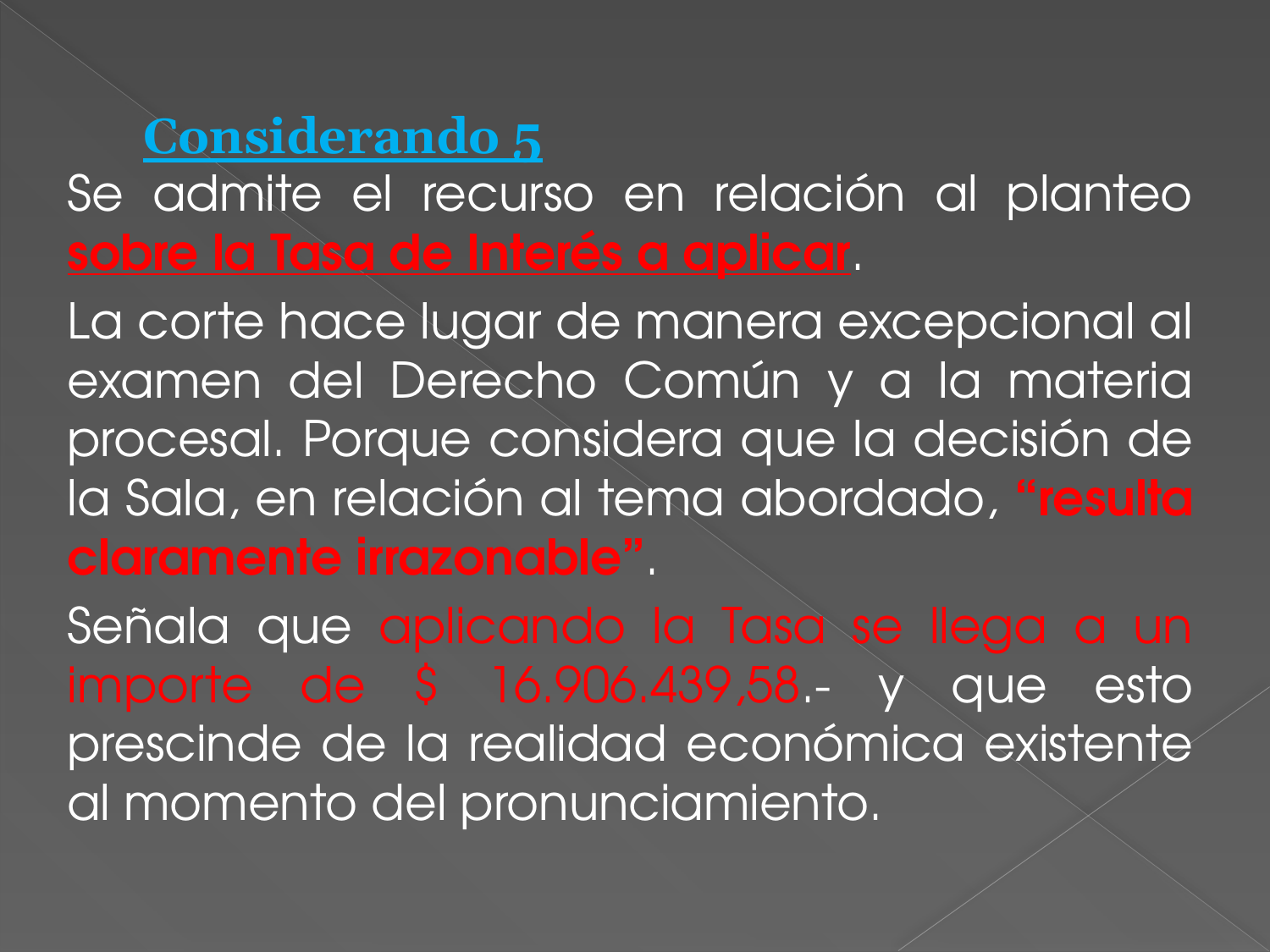

# Considerando 5
Se admite el recurso en relación al planteo sobre la Tasa de Interés a aplicar.
La corte hace lugar de manera excepcional al examen del Derecho Común y a la materia procesal. Porque considera que la decisión de la Sala, en relación al tema abordado, “resulta claramente irrazonable”.
Señala que aplicando la Tasa se llega a un importe de $ 16.906.439,58.- y que esto prescinde de la realidad económica existente al momento del pronunciamiento.